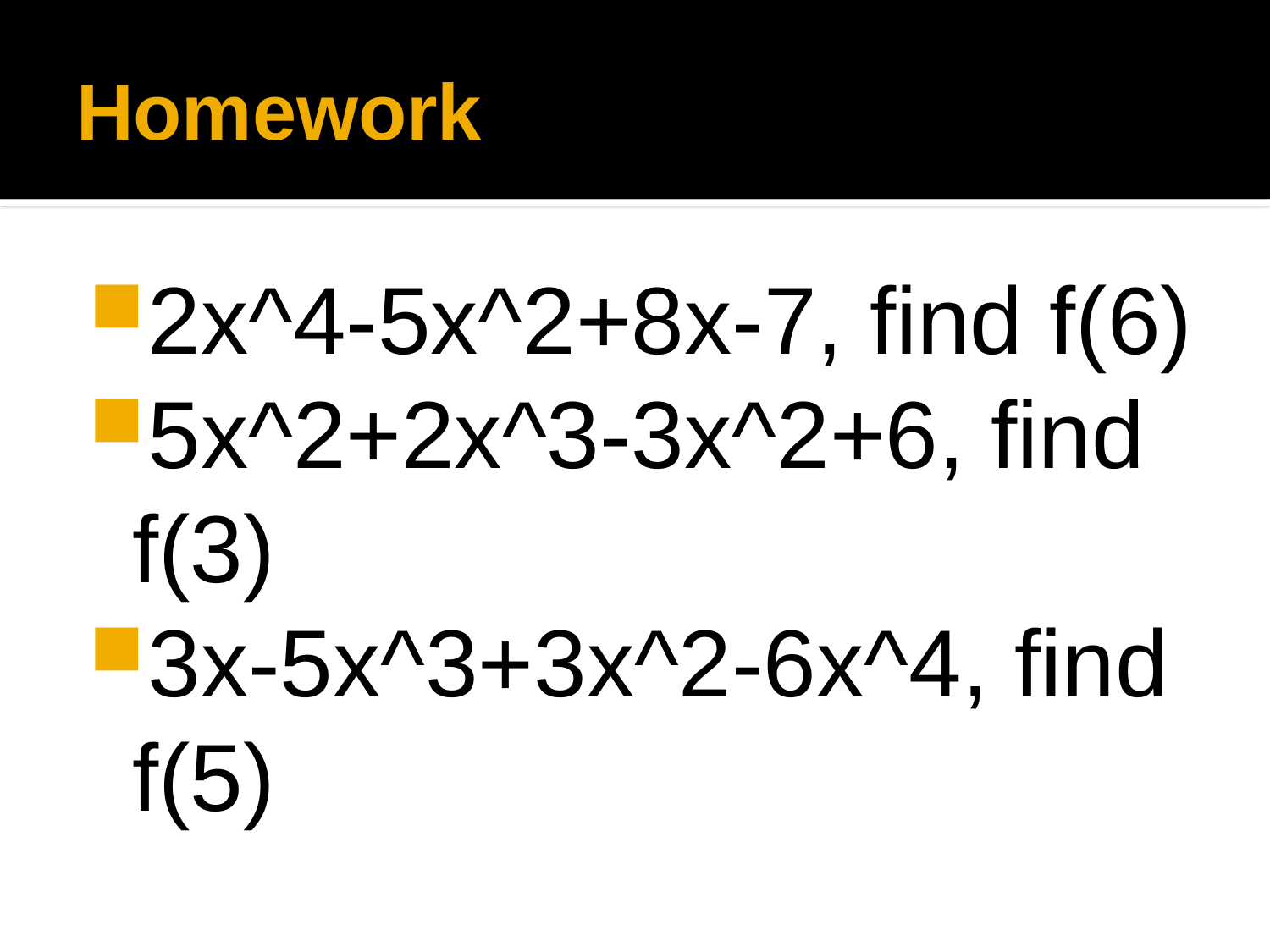

# Homework
2x^4-5x^2+8x-7, find f(6)
5x^2+2x^3-3x^2+6, find f(3)
3x-5x^3+3x^2-6x^4, find f(5)